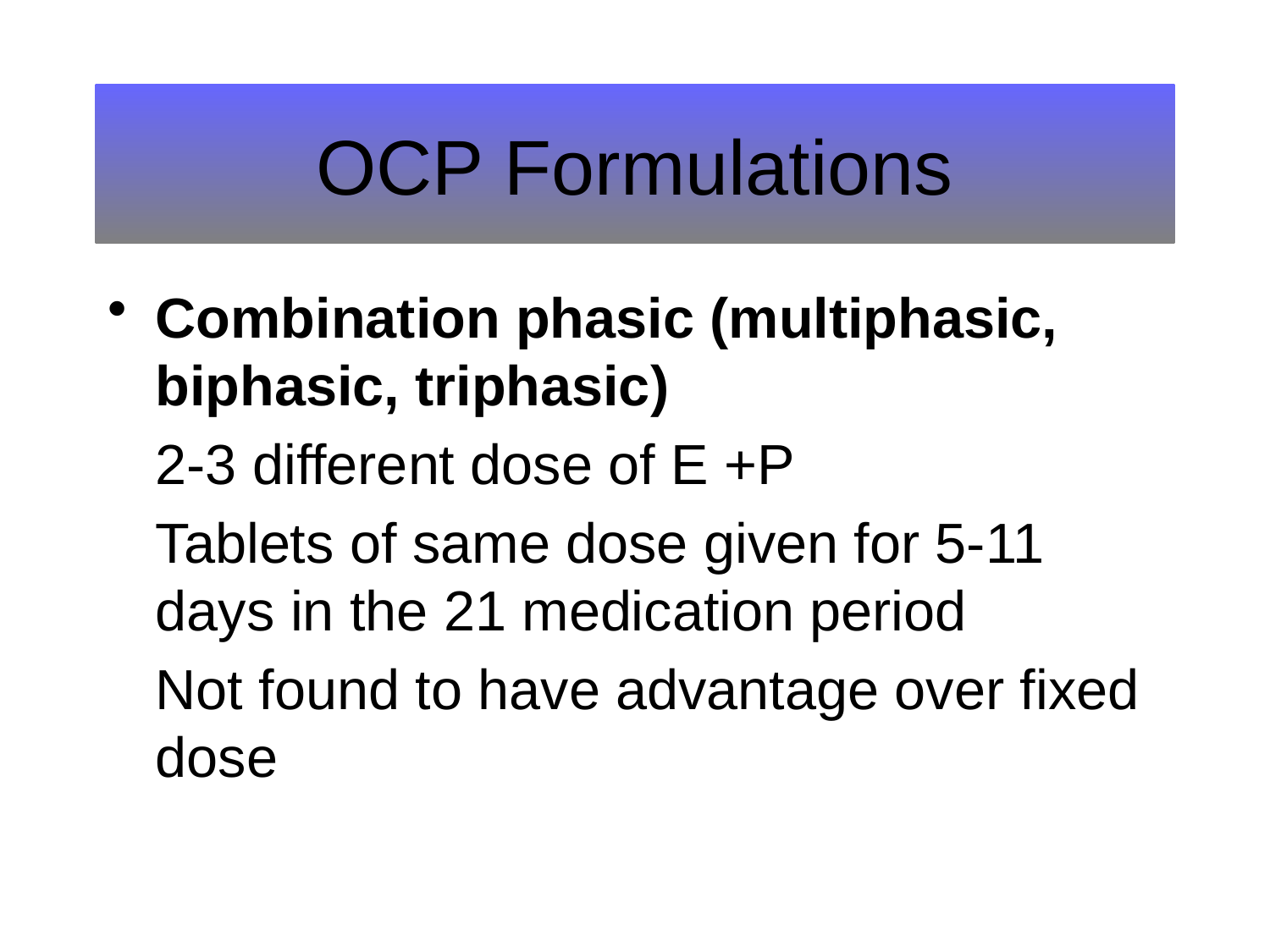

# OCP Formulations
Combination phasic (multiphasic, biphasic, triphasic)
	2-3 different dose of E +P
	Tablets of same dose given for 5-11 days in the 21 medication period
	Not found to have advantage over fixed dose